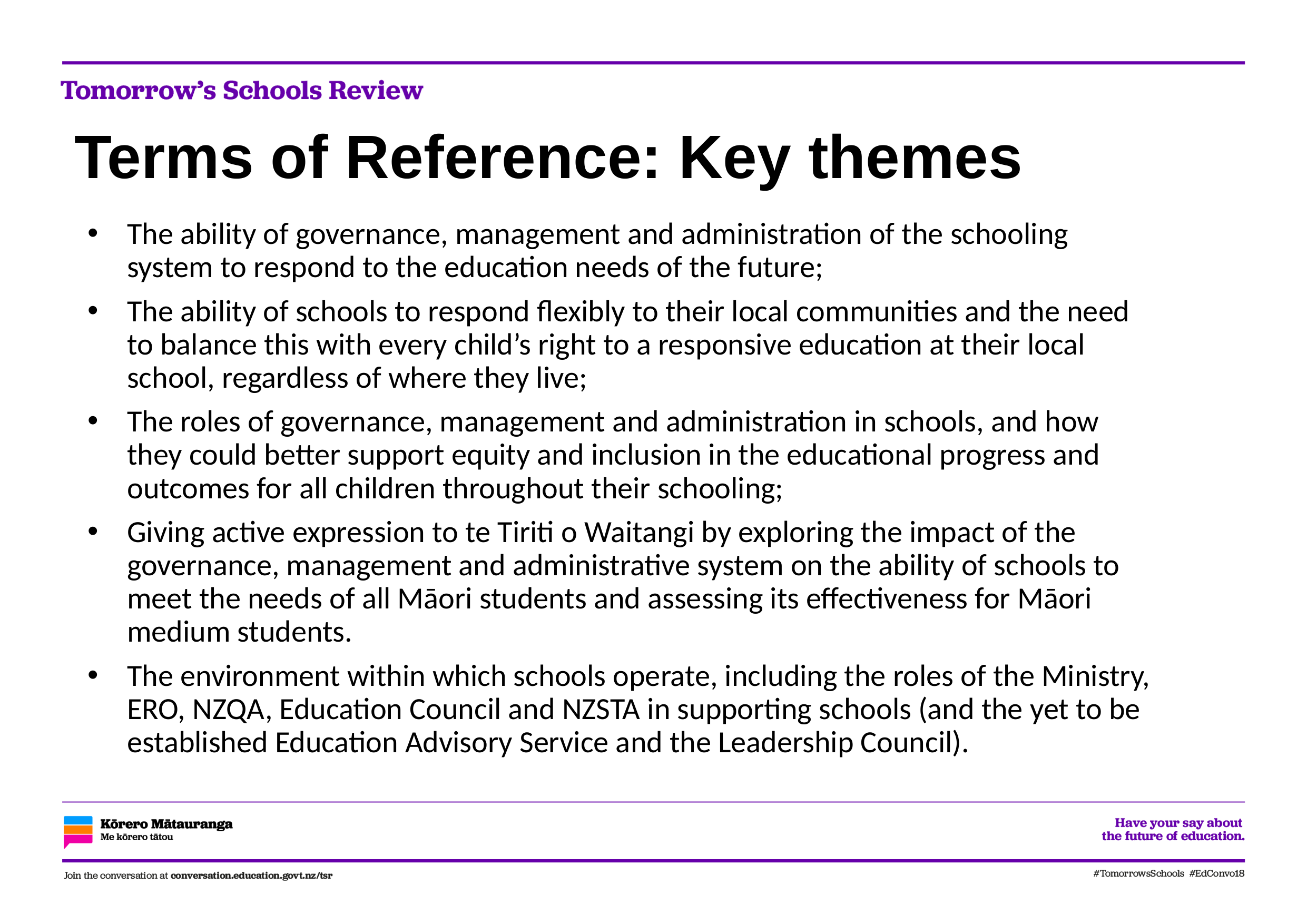

# Terms of Reference: Key themes
The ability of governance, management and administration of the schooling system to respond to the education needs of the future;
The ability of schools to respond flexibly to their local communities and the need to balance this with every child’s right to a responsive education at their local school, regardless of where they live;
The roles of governance, management and administration in schools, and how they could better support equity and inclusion in the educational progress and outcomes for all children throughout their schooling;
Giving active expression to te Tiriti o Waitangi by exploring the impact of the governance, management and administrative system on the ability of schools to meet the needs of all Māori students and assessing its effectiveness for Māori medium students.
The environment within which schools operate, including the roles of the Ministry, ERO, NZQA, Education Council and NZSTA in supporting schools (and the yet to be established Education Advisory Service and the Leadership Council).